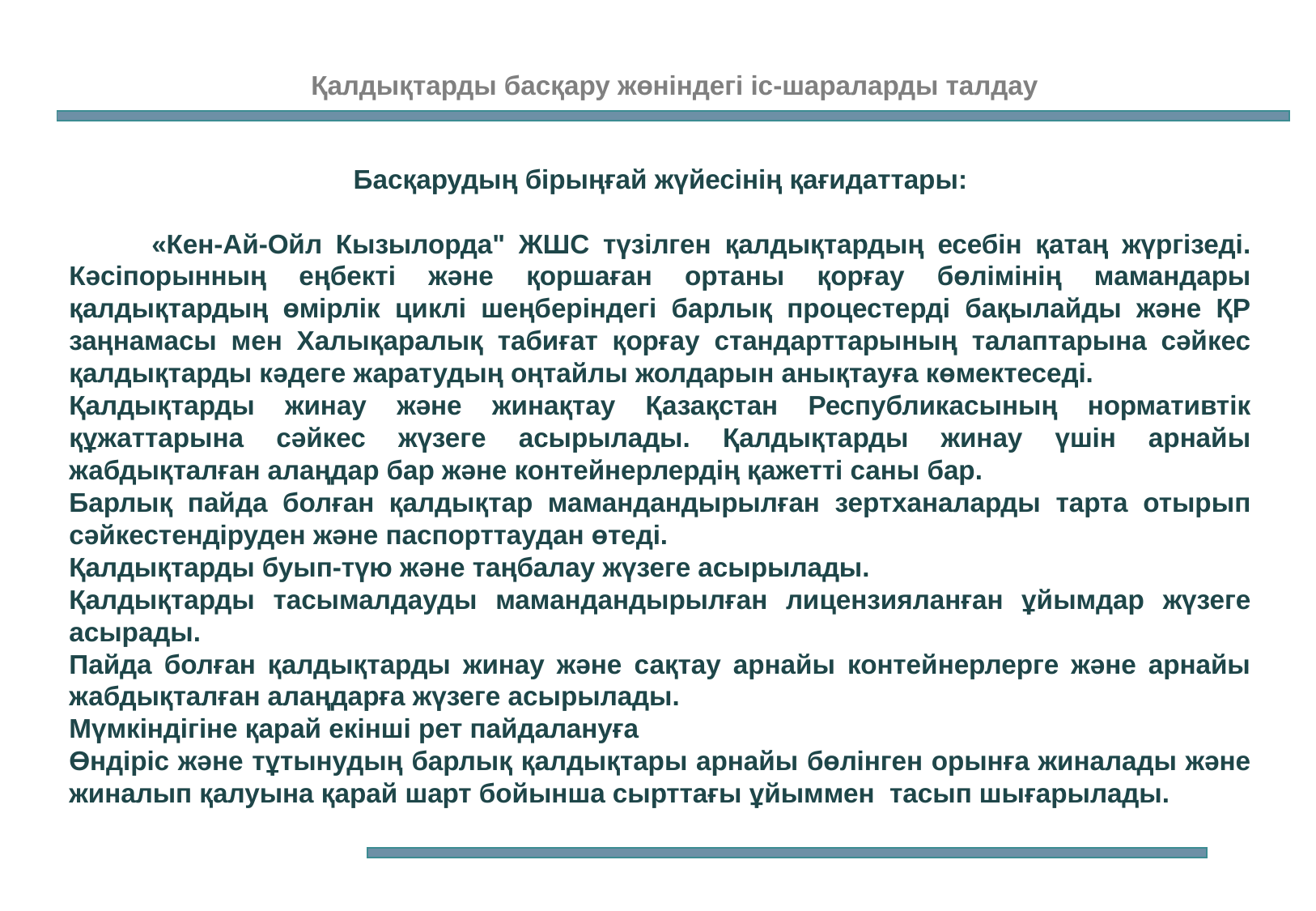

Қалдықтарды басқару жөніндегі іс-шараларды талдау
Басқарудың бірыңғай жүйесінің қағидаттары:

      «Кен-Ай-Ойл Кызылорда" ЖШС түзілген қалдықтардың есебін қатаң жүргізеді. Кәсіпорынның еңбекті және қоршаған ортаны қорғау бөлімінің мамандары қалдықтардың өмірлік циклі шеңберіндегі барлық процестерді бақылайды және ҚР заңнамасы мен Халықаралық табиғат қорғау стандарттарының талаптарына сәйкес қалдықтарды кәдеге жаратудың оңтайлы жолдарын анықтауға көмектеседі.
Қалдықтарды жинау және жинақтау Қазақстан Республикасының нормативтік құжаттарына сәйкес жүзеге асырылады. Қалдықтарды жинау үшін арнайы жабдықталған алаңдар бар және контейнерлердің қажетті саны бар.
Барлық пайда болған қалдықтар мамандандырылған зертханаларды тарта отырып сәйкестендіруден және паспорттаудан өтеді.
Қалдықтарды буып-түю және таңбалау жүзеге асырылады.
Қалдықтарды тасымалдауды мамандандырылған лицензияланған ұйымдар жүзеге асырады.
Пайда болған қалдықтарды жинау және сақтау арнайы контейнерлерге және арнайы жабдықталған алаңдарға жүзеге асырылады.
Мүмкіндігіне қарай екінші рет пайдалануға
Өндіріс және тұтынудың барлық қалдықтары арнайы бөлінген орынға жиналады және жиналып қалуына қарай шарт бойынша сырттағы ұйыммен  тасып шығарылады.